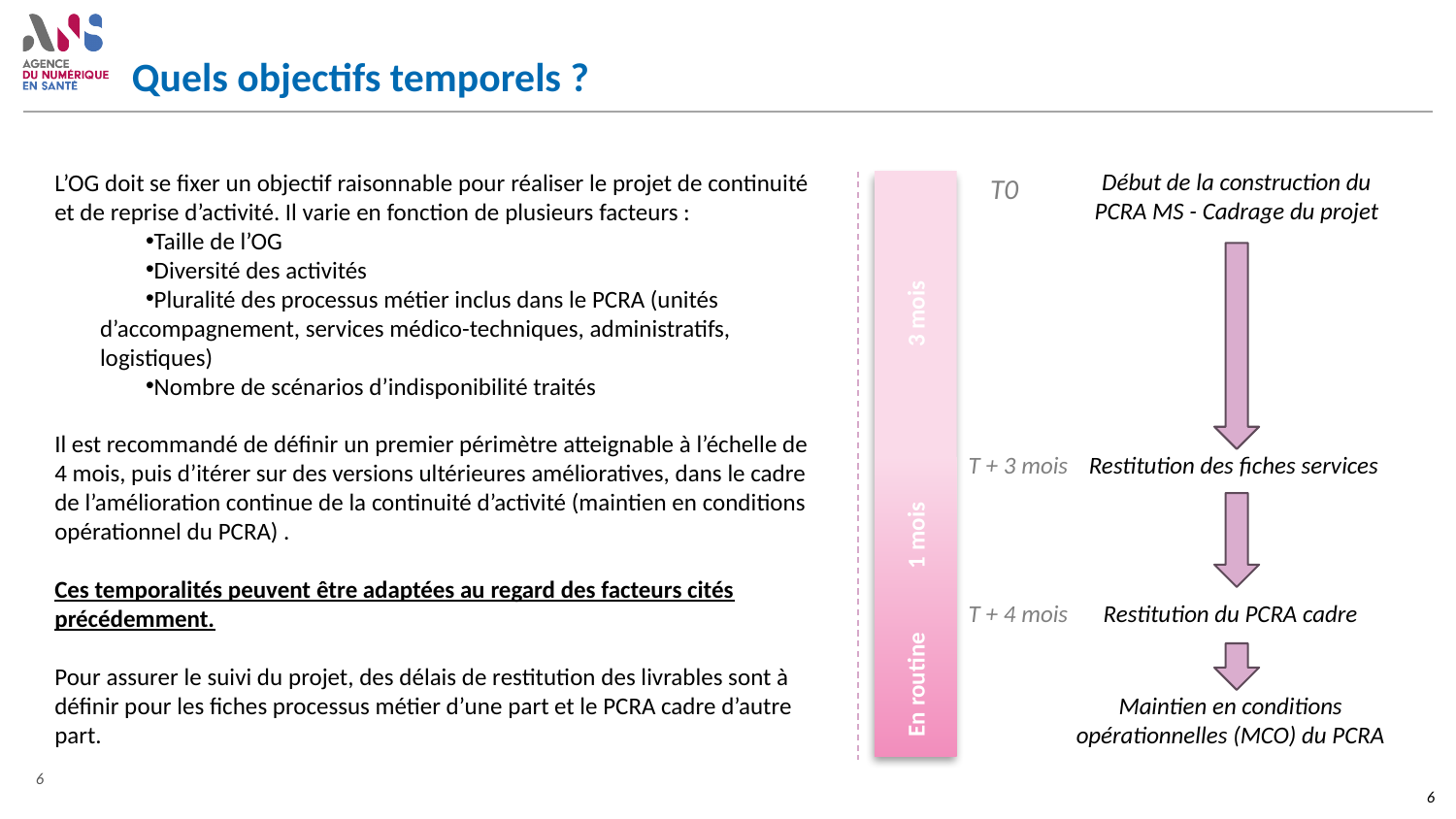

# Quels objectifs temporels ?
L’OG doit se fixer un objectif raisonnable pour réaliser le projet de continuité et de reprise d’activité. Il varie en fonction de plusieurs facteurs :
Taille de l’OG
Diversité des activités
Pluralité des processus métier inclus dans le PCRA (unités d’accompagnement, services médico-techniques, administratifs, logistiques)
Nombre de scénarios d’indisponibilité traités

Il est recommandé de définir un premier périmètre atteignable à l’échelle de 4 mois, puis d’itérer sur des versions ultérieures amélioratives, dans le cadre de l’amélioration continue de la continuité d’activité (maintien en conditions opérationnel du PCRA) .
Ces temporalités peuvent être adaptées au regard des facteurs cités précédemment.

Pour assurer le suivi du projet, des délais de restitution des livrables sont à définir pour les fiches processus métier d’une part et le PCRA cadre d’autre part.

T0
Début de la construction du PCRA MS - Cadrage du projet

3 mois
Restitution des fiches services
T + 3 mois

1 mois
T + 4 mois
Restitution du PCRA cadre

En routine
Maintien en conditions opérationnelles (MCO) du PCRA
6
6